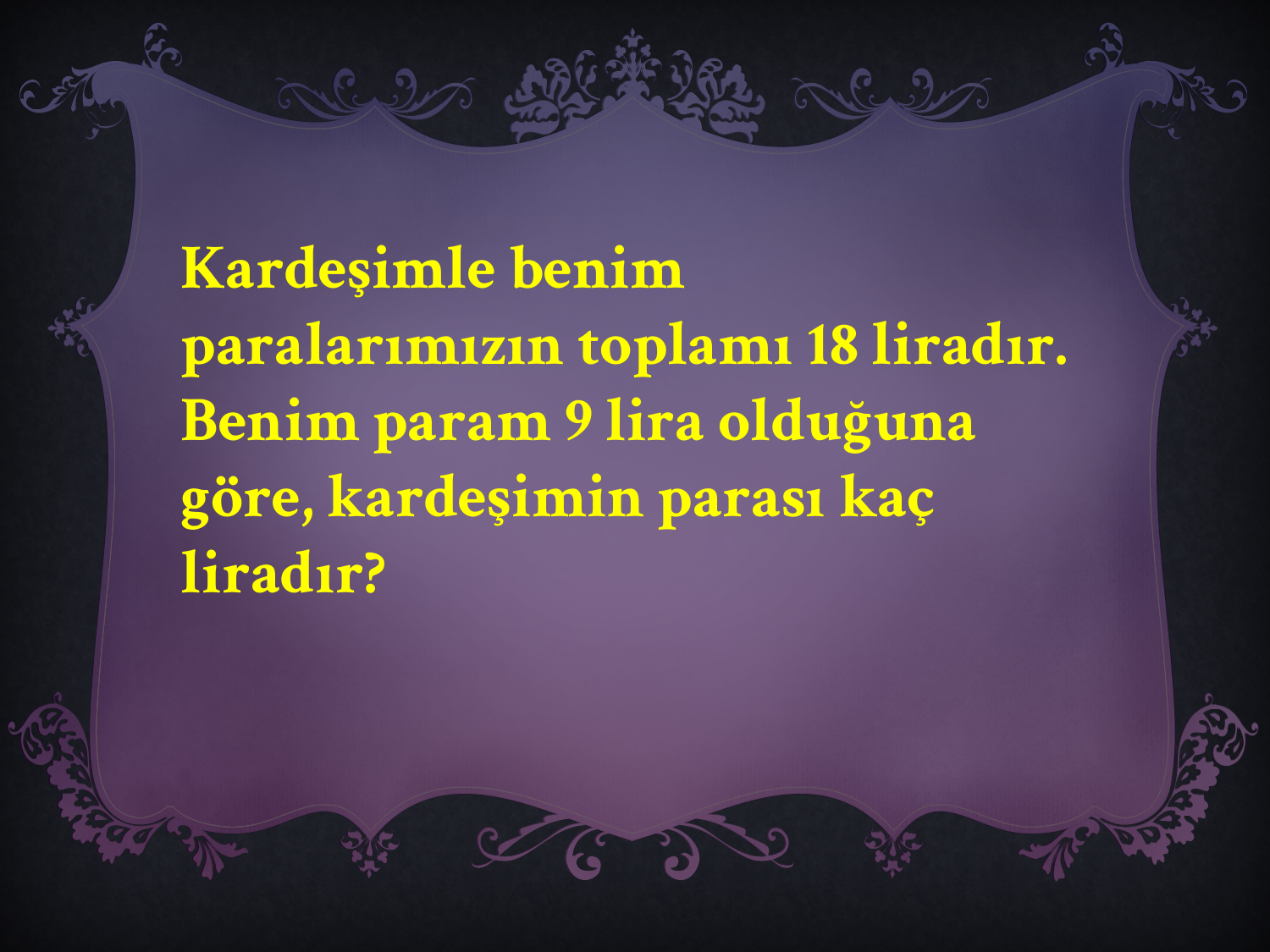

Kardeşimle benim paralarımızın toplamı 18 liradır. Benim param 9 lira olduğuna göre, kardeşimin parası kaç liradır?